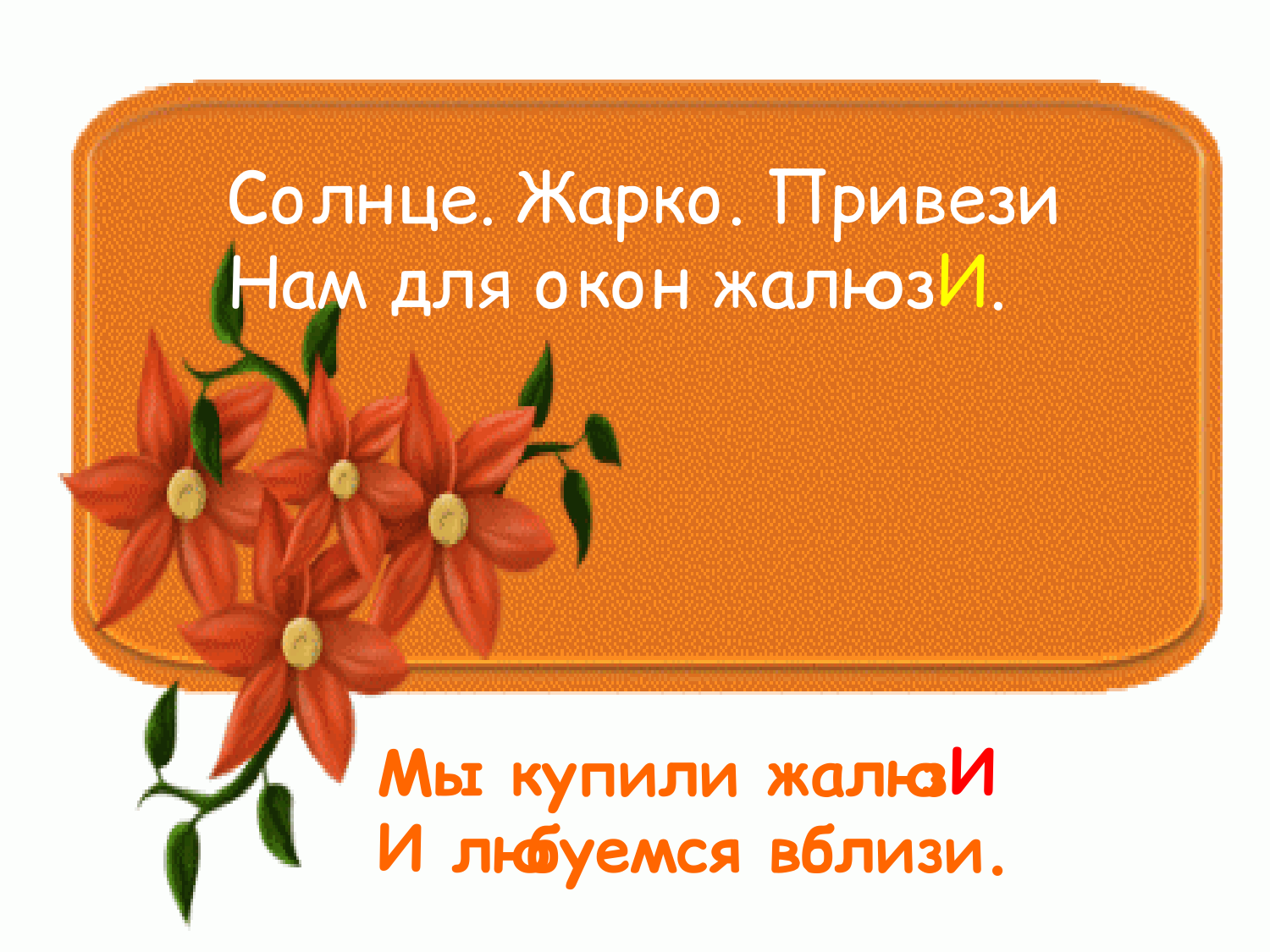

Солнце. Жарко. Привези
Нам для окон жалюзИ.
Мы купили жалюзИ
И любуемся вблизи.